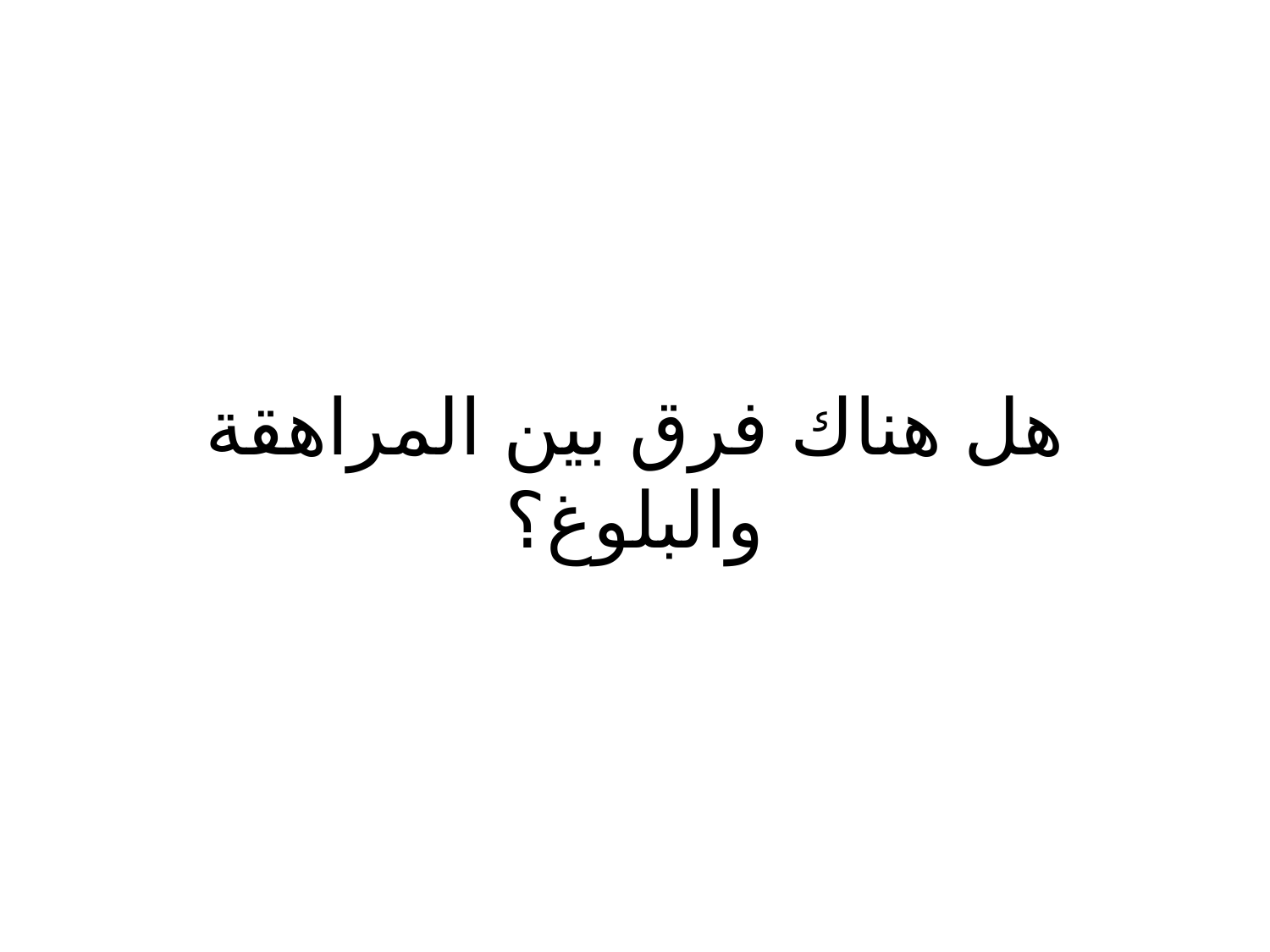

# هل هناك فرق بين المراهقة والبلوغ؟